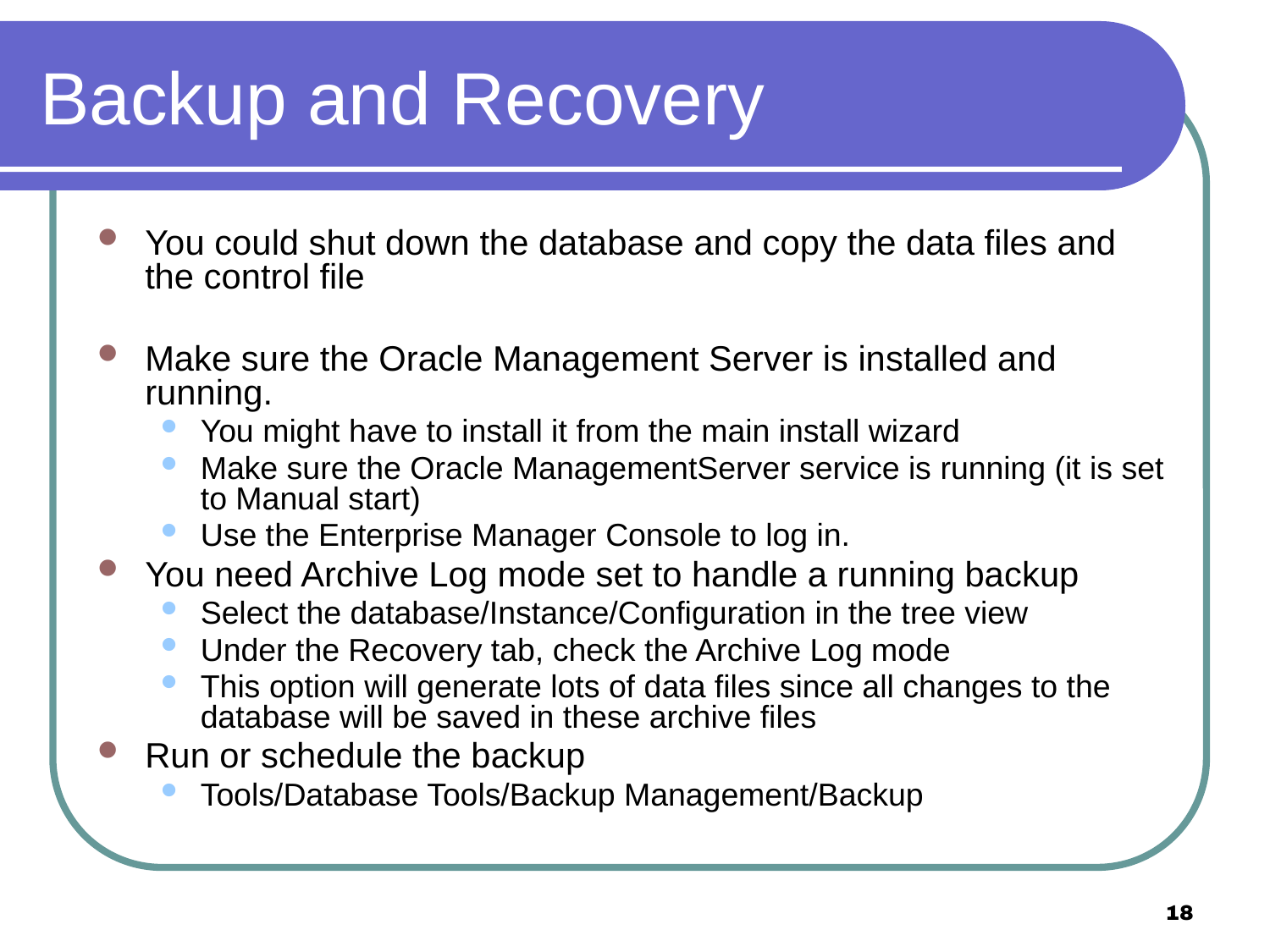

# Backup and Recovery
You could shut down the database and copy the data files and the control file

Make sure the Oracle Management Server is installed and running.
You might have to install it from the main install wizard
Make sure the Oracle ManagementServer service is running (it is set to Manual start)
Use the Enterprise Manager Console to log in.
You need Archive Log mode set to handle a running backup
Select the database/Instance/Configuration in the tree view
Under the Recovery tab, check the Archive Log mode
This option will generate lots of data files since all changes to the database will be saved in these archive files
Run or schedule the backup
Tools/Database Tools/Backup Management/Backup
18